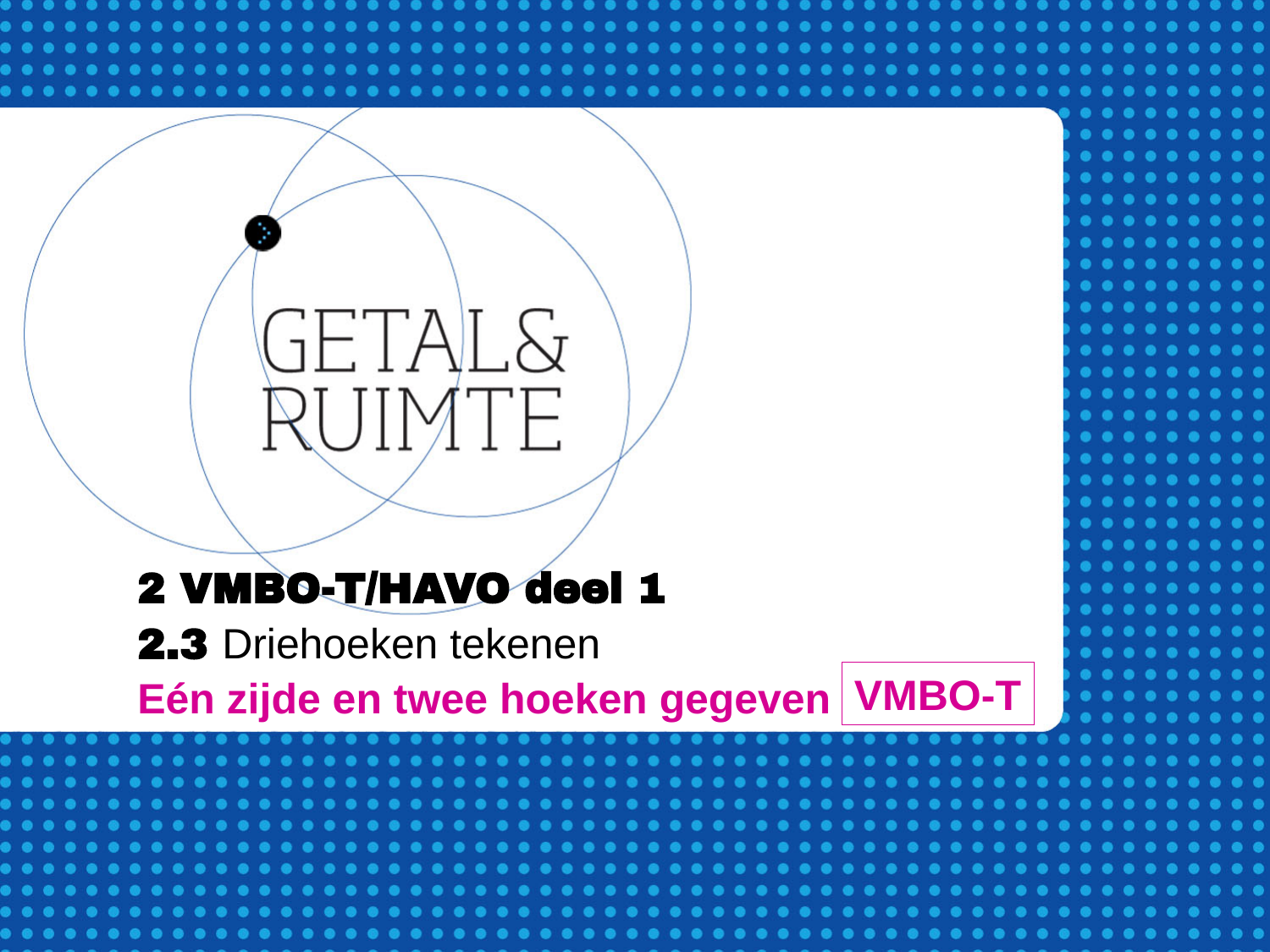

2 VMBO-T/HAVO deel 1
2.3 Driehoeken tekenen
Eén zijde en twee hoeken gegeven

VMBO-T